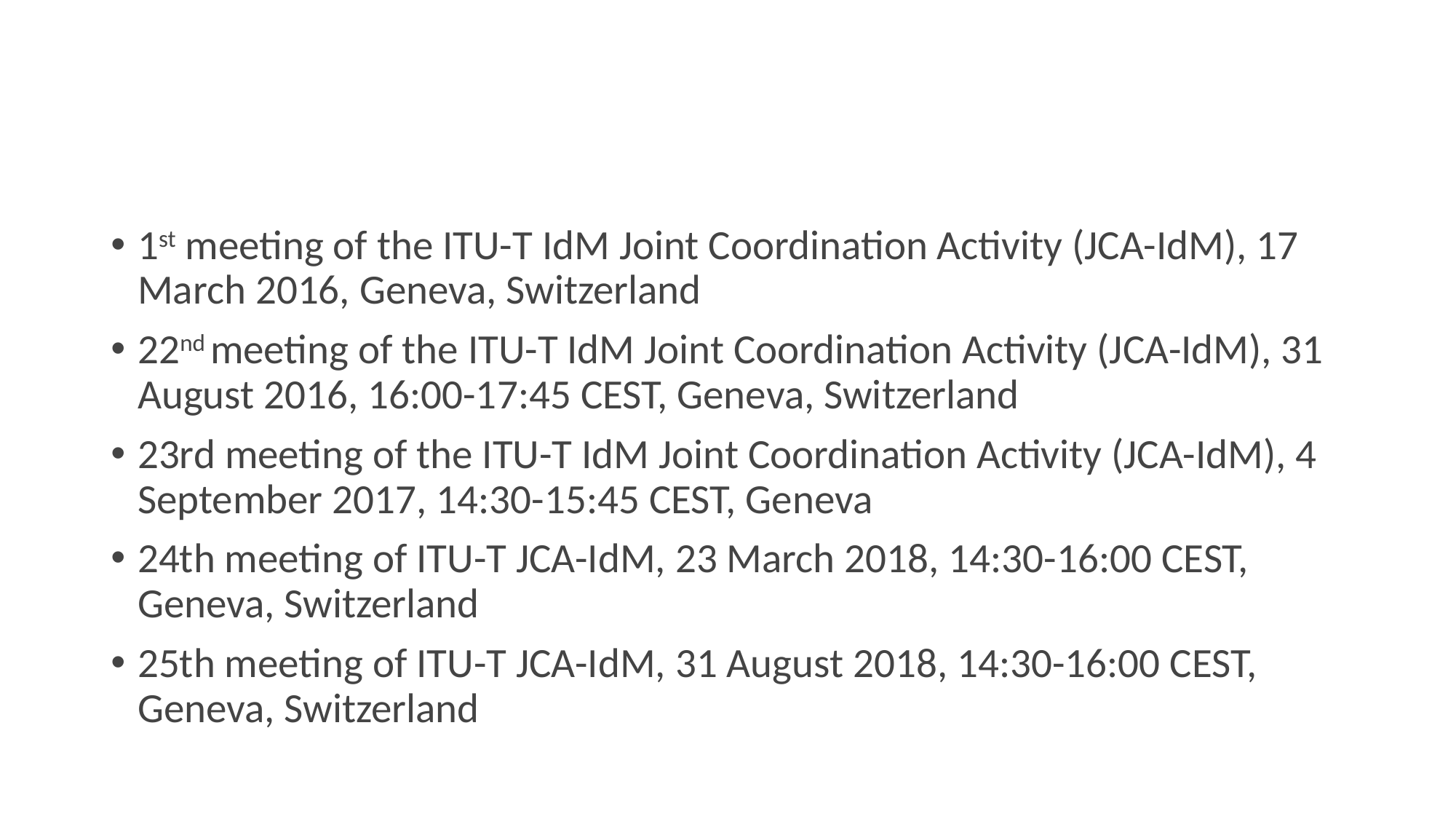

#
1st meeting of the ITU-T IdM Joint Coordination Activity (JCA-IdM), 17 March 2016, Geneva, Switzerland
22nd meeting of the ITU-T IdM Joint Coordination Activity (JCA-IdM), 31 August 2016, 16:00-17:45 CEST, Geneva, Switzerland
23rd meeting of the ITU-T IdM Joint Coordination Activity (JCA-IdM), 4 September 2017, 14:30-15:45 CEST, Geneva
24th meeting of ITU-T JCA-IdM, 23 March 2018, 14:30-16:00 CEST, Geneva, Switzerland
25th meeting of ITU-T JCA-IdM, 31 August 2018, 14:30-16:00 CEST, Geneva, Switzerland